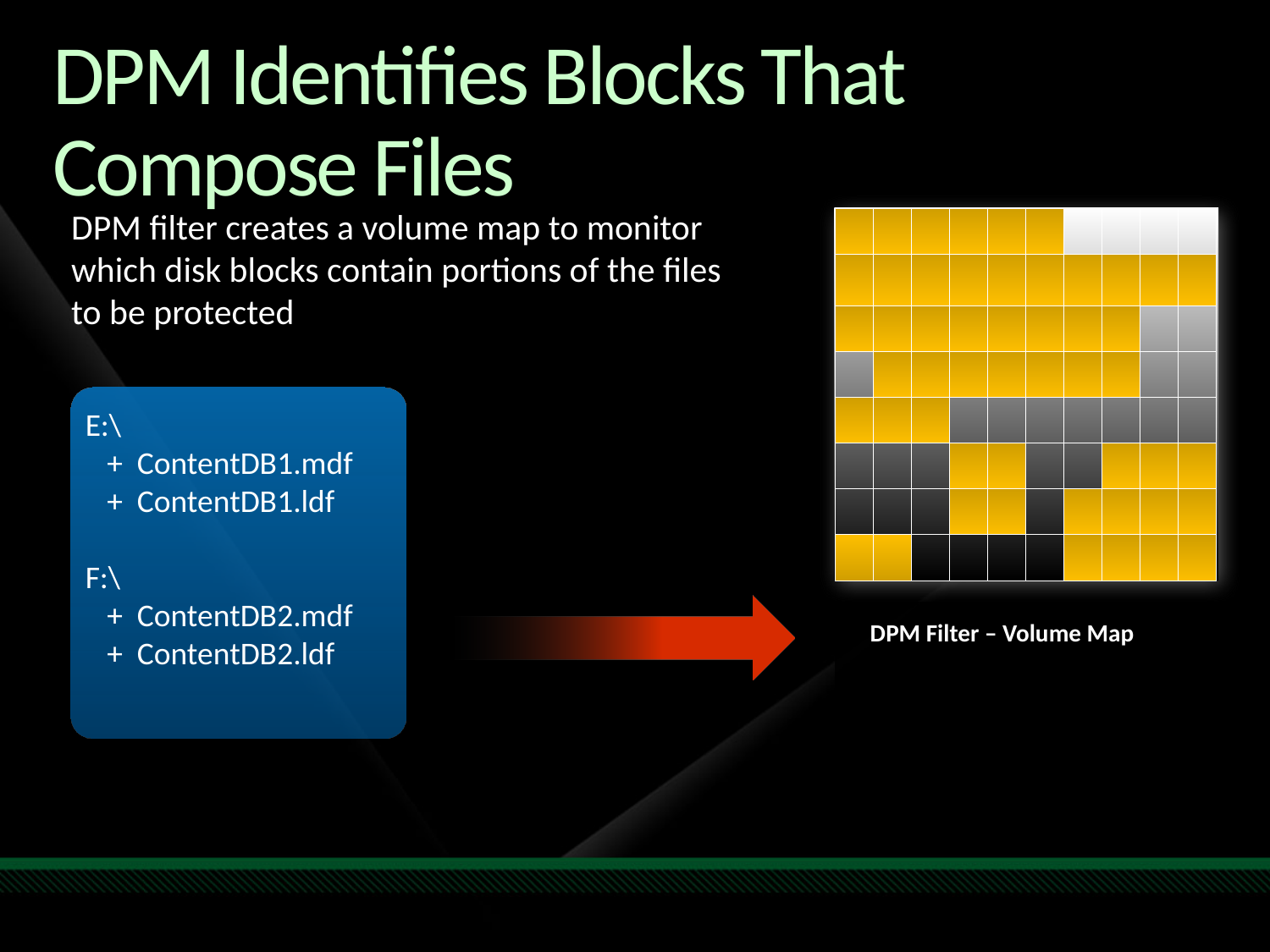

# DPM Identifies Blocks That Compose Files
DPM filter creates a volume map to monitor which disk blocks contain portions of the files
to be protected

|  |  |  |  |  |  |  |  |  |  |
| --- | --- | --- | --- | --- | --- | --- | --- | --- | --- |
|  |  |  |  |  |  |  |  |  |  |
|  |  |  |  |  |  |  |  |  |  |
|  |  |  |  |  |  |  |  |  |  |
|  |  |  |  |  |  |  |  |  |  |
|  |  |  |  |  |  |  |  |  |  |
|  |  |  |  |  |  |  |  |  |  |
|  |  |  |  |  |  |  |  |  |  |

E:\
   +  ContentDB1.mdf
   +  ContentDB1.ldf

F:\
   +  ContentDB2.mdf
   +  ContentDB2.ldf

DPM Filter – Volume Map